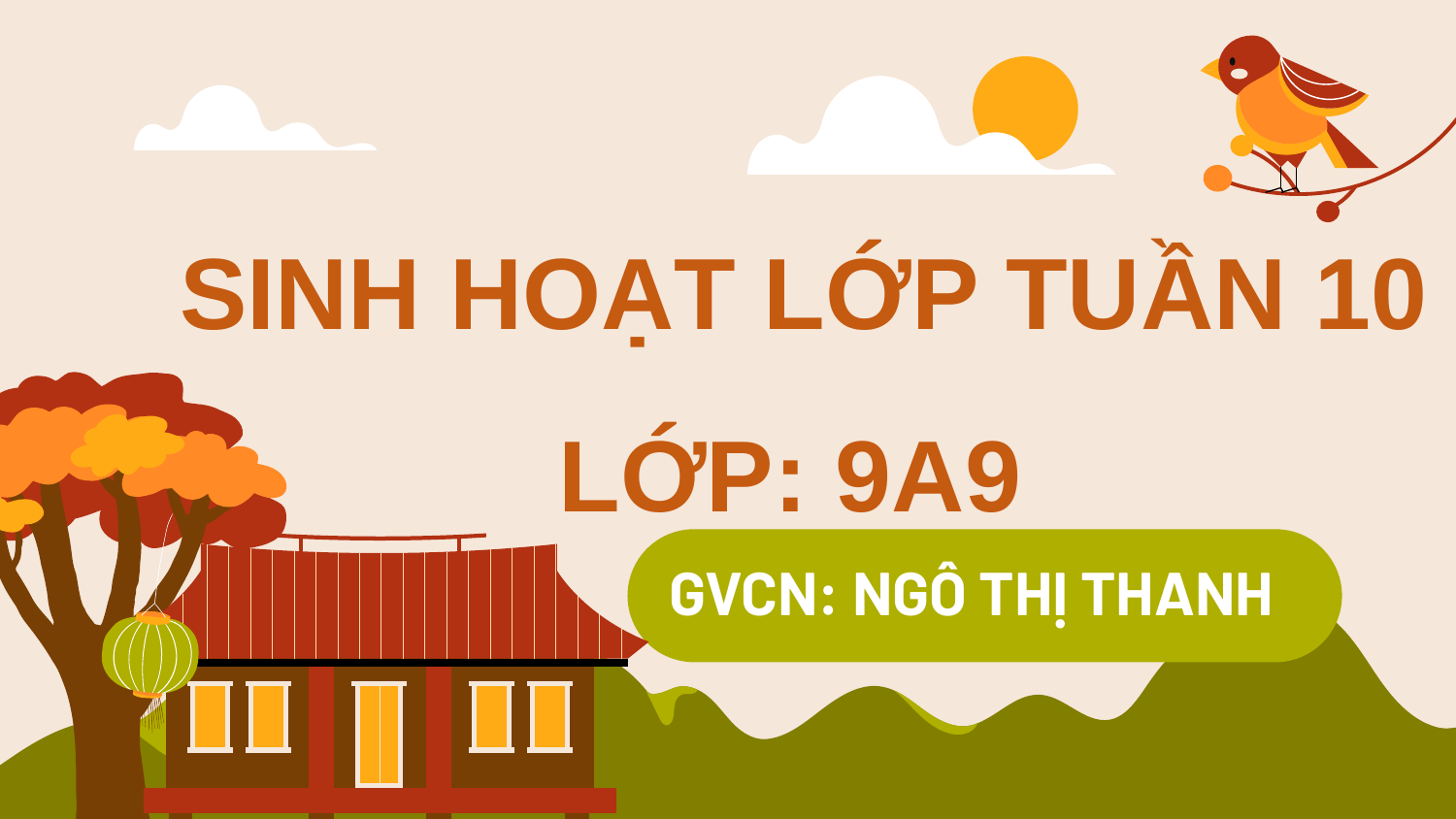

# SINH HOẠT LỚP TUẦN 10 LỚP: 9A9

GVCN: NGÔ THỊ THANH